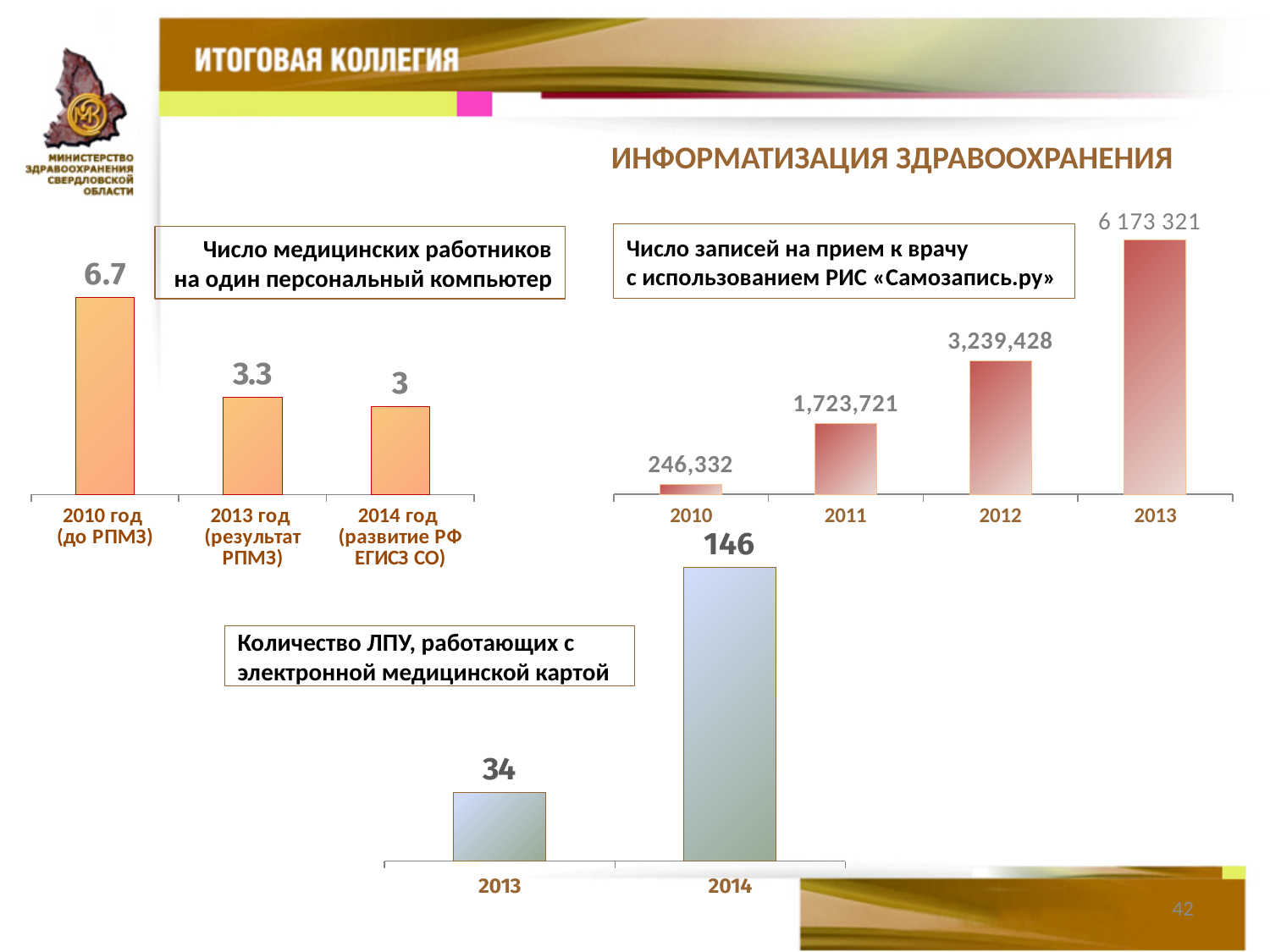

ИНФОРМАТИЗАЦИЯ ЗДРАВООХРАНЕНИЯ

### Chart

| Category | Ряд 1 |
|---|---|
| 2010 | 246332.0 |
| 2011 | 1723721.0 |
| 2012 | 3239428.0 |
| 2013 | 6173321.0 |
Число записей на прием к врачу
с использованием РИС «Самозапись.ру»
# Число медицинских работников на один персональный компьютер

### Chart

| Category | Ряд 1 |
|---|---|
| 2010 год
(до РПМЗ) | 6.7 |
| 2013 год
(результат РПМЗ) | 3.3 |
| 2014 год
(развитие РФ ЕГИСЗ СО) | 3.0 |

### Chart

| Category | Ряд 1 |
|---|---|
| 2013 | 34.0 |
| 2014 | 146.0 |
Количество ЛПУ, работающих с электронной медицинской картой
42